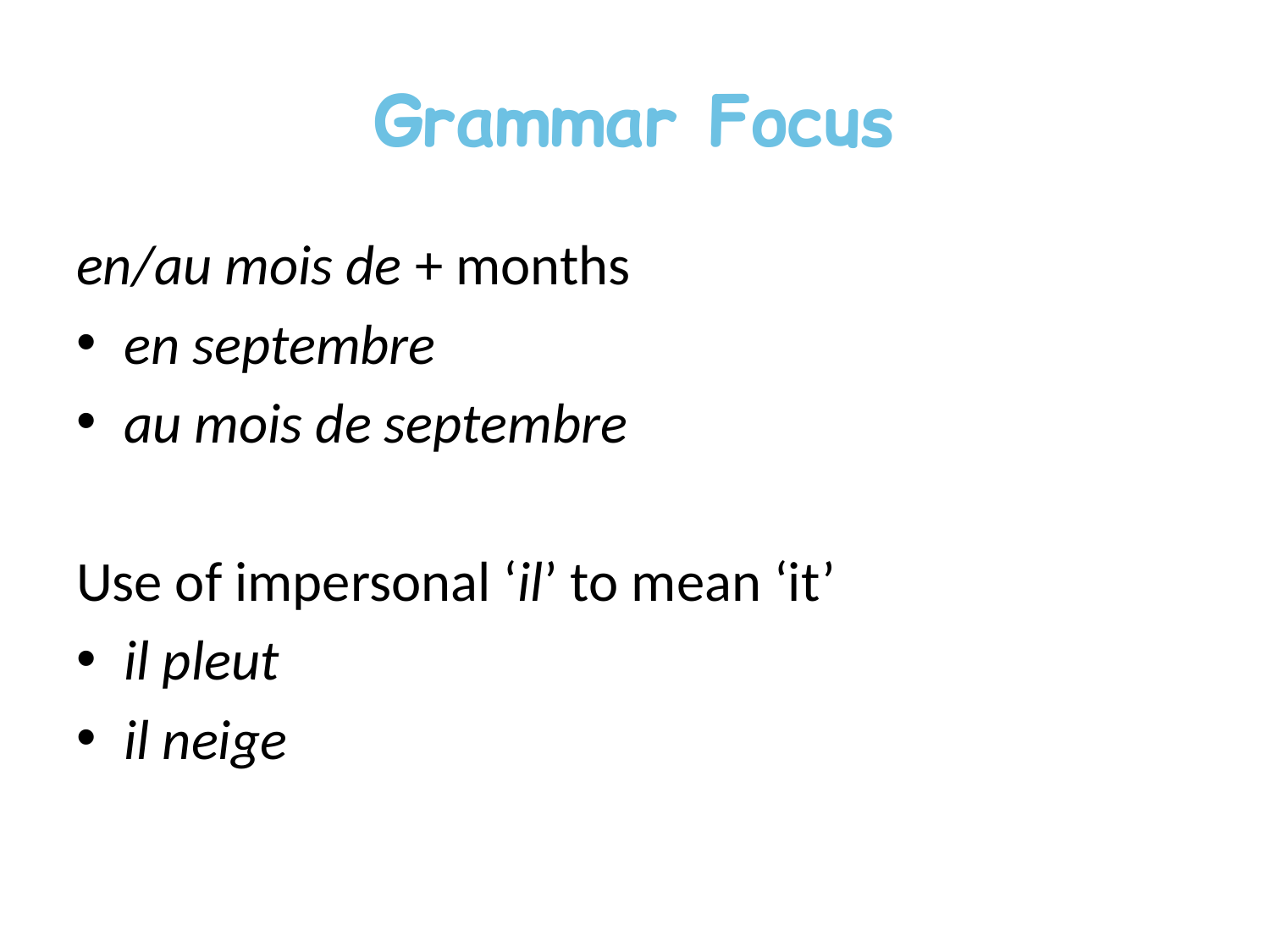

# Grammar Focus
en/au mois de + months
en septembre
au mois de septembre

Use of impersonal ‘il’ to mean ‘it’
il pleut
il neige